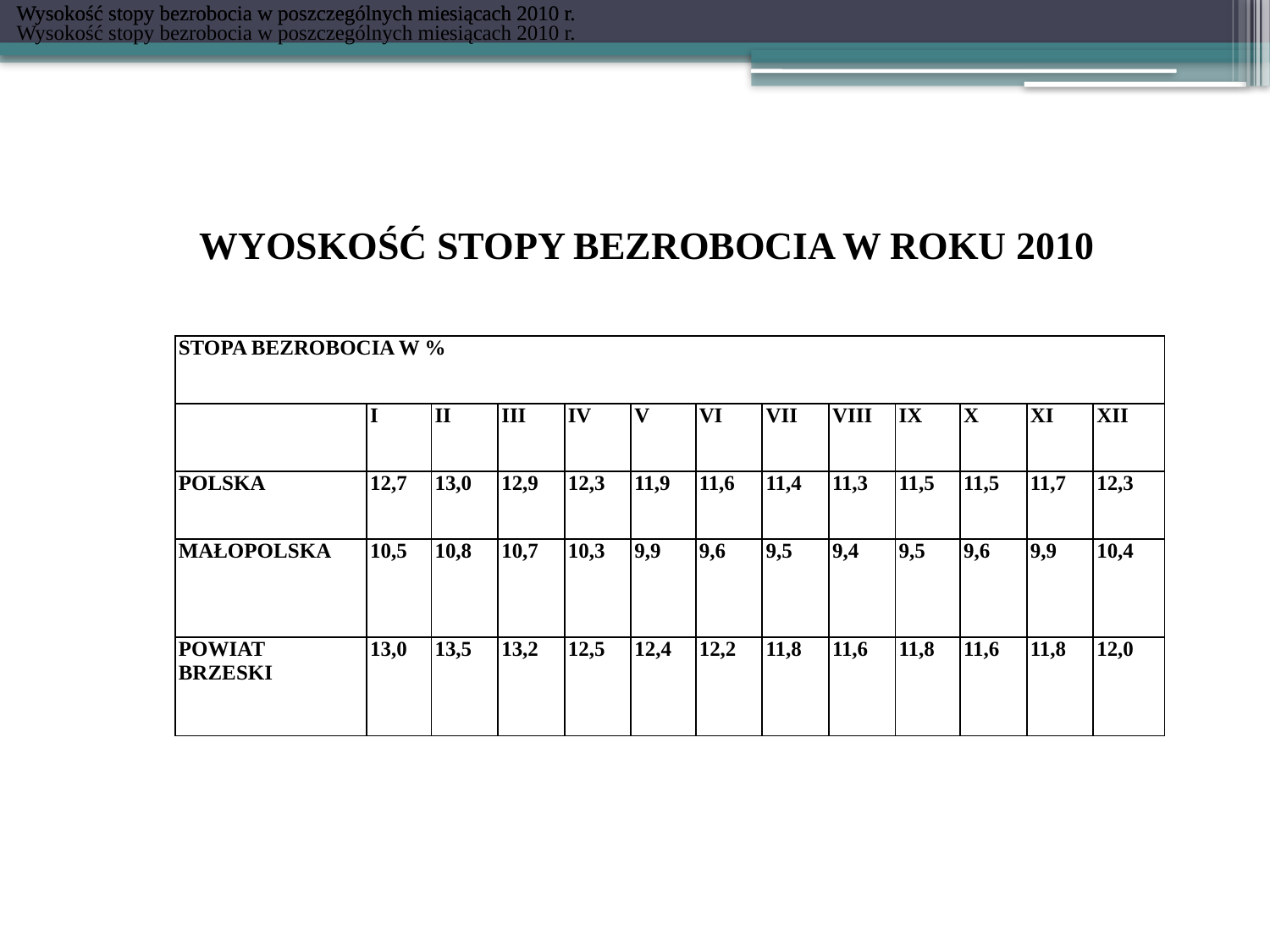

Wysokość stopy bezrobocia w poszczególnych miesiącach 2010 r.

Wysokość stopy bezrobocia w poszczególnych miesiącach 2010 r.

Wysokość stopy bezrobocia w poszczególnych miesiącach 2010 r.
# WYOSKOŚĆ STOPY BEZROBOCIA W ROKU 2010
|  |  |  |  |  |  |  |  |  |  |  |  |  |
| --- | --- | --- | --- | --- | --- | --- | --- | --- | --- | --- | --- | --- |
|  |  |  |  |  |  |  |  |  |  |  |  |  |
|  |  |  |  |  |  |  |  |  |  |  |  |  |
|  |  |  |  |  |  |  |  |  |  |  |  |  |
|  |  |  |  |  |  |  |  |  |  |  |  |  |
| STOPA BEZROBOCIA W % |  |  |  |  |  |  |  |  |  |  |  |  |
| --- | --- | --- | --- | --- | --- | --- | --- | --- | --- | --- | --- | --- |
|  | I | II | III | IV | V | VI | VII | VIII | IX | X | XI | XII |
| POLSKA | 12,7 | 13,0 | 12,9 | 12,3 | 11,9 | 11,6 | 11,4 | 11,3 | 11,5 | 11,5 | 11,7 | 12,3 |
| MAŁOPOLSKA | 10,5 | 10,8 | 10,7 | 10,3 | 9,9 | 9,6 | 9,5 | 9,4 | 9,5 | 9,6 | 9,9 | 10,4 |
| POWIAT BRZESKI | 13,0 | 13,5 | 13,2 | 12,5 | 12,4 | 12,2 | 11,8 | 11,6 | 11,8 | 11,6 | 11,8 | 12,0 |